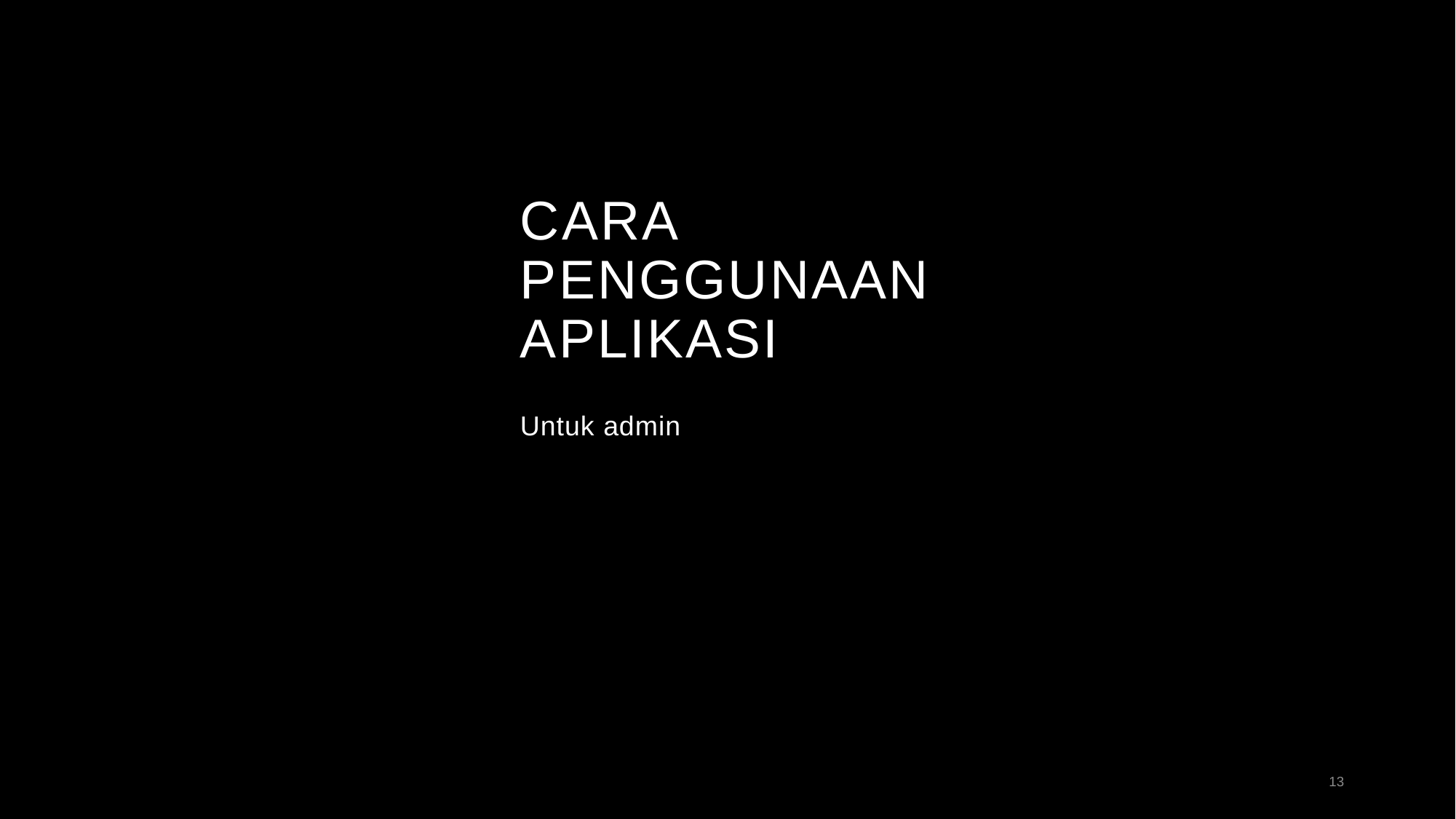

# Cara Penggunaan Aplikasi
Untuk admin
13